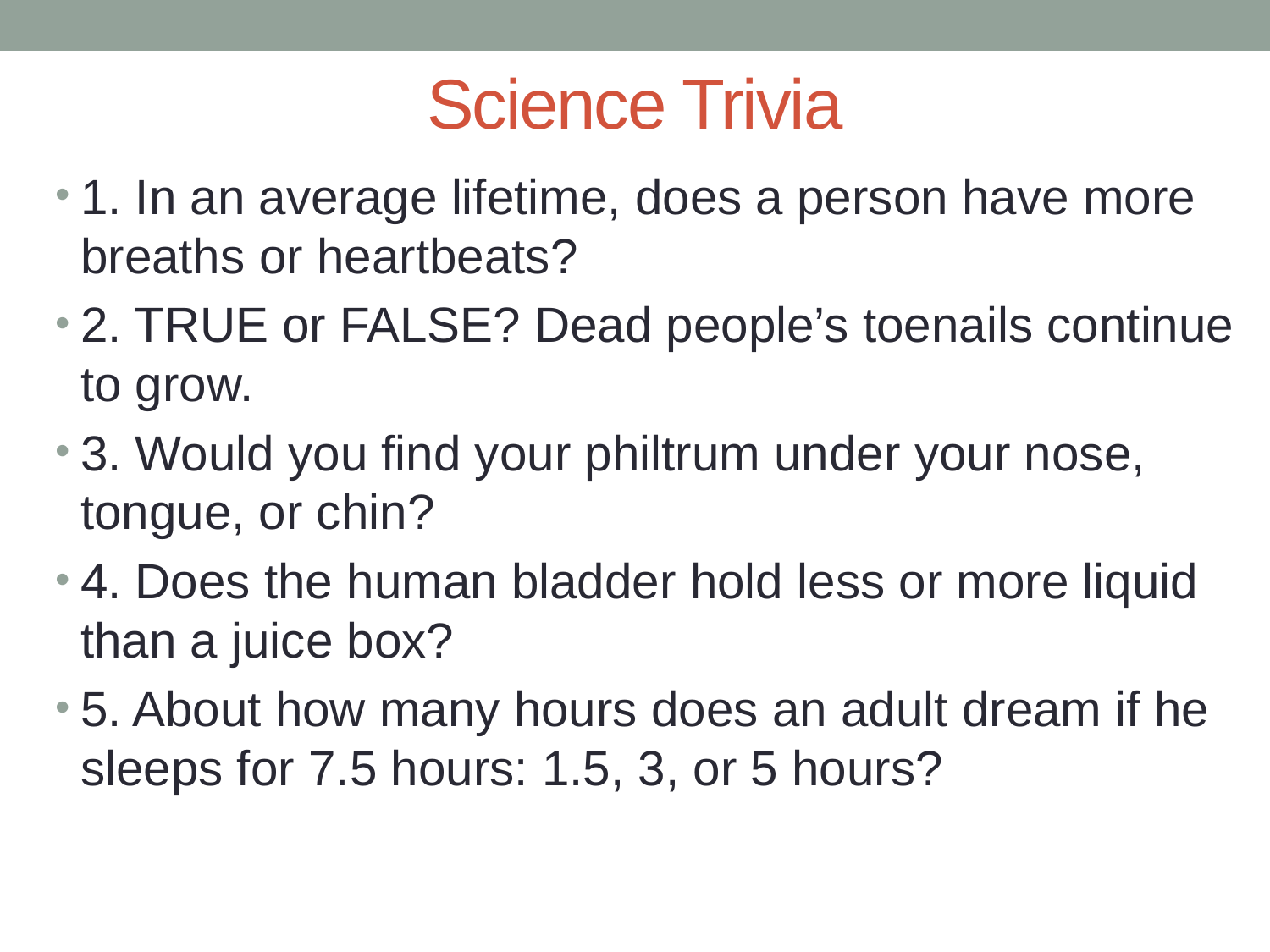

# Science Trivia
1. In an average lifetime, does a person have more breaths or heartbeats?
2. TRUE or FALSE? Dead people’s toenails continue to grow.
3. Would you find your philtrum under your nose, tongue, or chin?
4. Does the human bladder hold less or more liquid than a juice box?
5. About how many hours does an adult dream if he sleeps for 7.5 hours: 1.5, 3, or 5 hours?